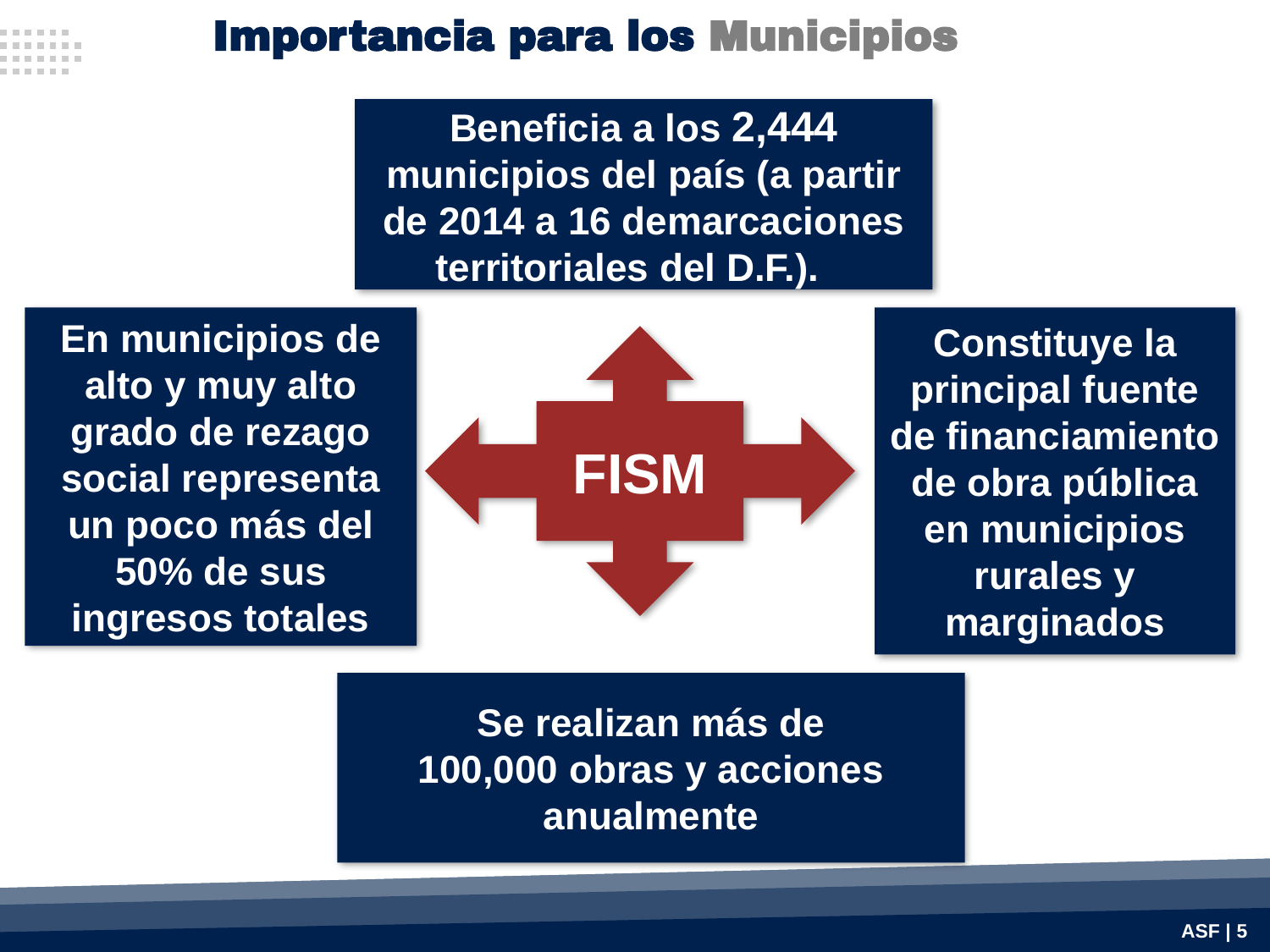

Importancia para los Municipios
Beneficia a los 2,444 municipios del país (a partir de 2014 a 16 demarcaciones territoriales del D.F.).
En municipios de alto y muy alto grado de rezago social representa un poco más del 50% de sus ingresos totales
Constituye la principal fuente de financiamiento de obra pública en municipios rurales y marginados
FISM
Se realizan más de
100,000 obras y acciones anualmente
ASF | 5